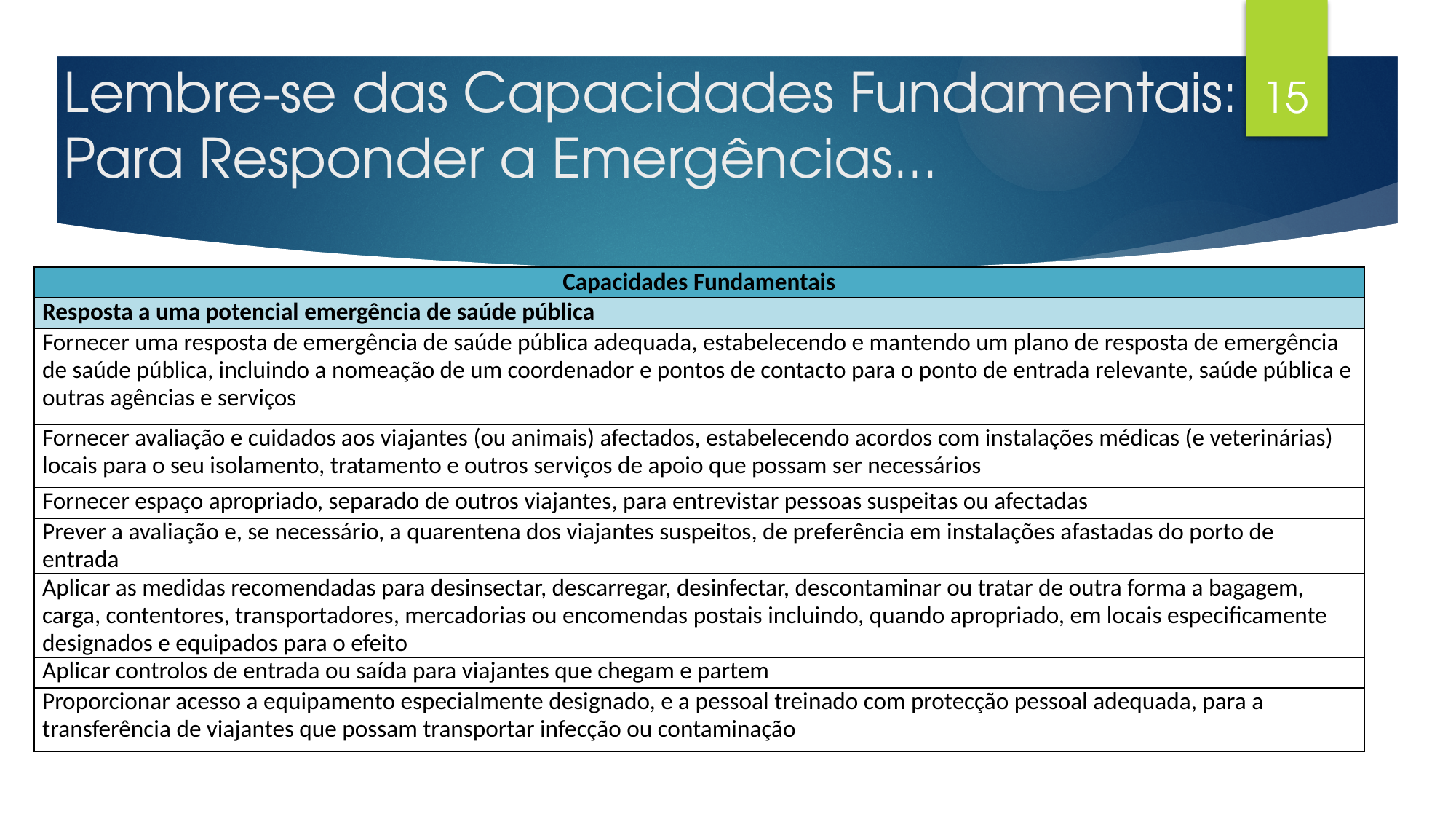

15
# Lembre-se das Capacidades Fundamentais: Para Responder a Emergências...
| Capacidades Fundamentais |
| --- |
| Resposta a uma potencial emergência de saúde pública |
| Fornecer uma resposta de emergência de saúde pública adequada, estabelecendo e mantendo um plano de resposta de emergência de saúde pública, incluindo a nomeação de um coordenador e pontos de contacto para o ponto de entrada relevante, saúde pública e outras agências e serviços |
| Fornecer avaliação e cuidados aos viajantes (ou animais) afectados, estabelecendo acordos com instalações médicas (e veterinárias) locais para o seu isolamento, tratamento e outros serviços de apoio que possam ser necessários |
| Fornecer espaço apropriado, separado de outros viajantes, para entrevistar pessoas suspeitas ou afectadas |
| Prever a avaliação e, se necessário, a quarentena dos viajantes suspeitos, de preferência em instalações afastadas do porto de entrada |
| Aplicar as medidas recomendadas para desinsectar, descarregar, desinfectar, descontaminar ou tratar de outra forma a bagagem, carga, contentores, transportadores, mercadorias ou encomendas postais incluindo, quando apropriado, em locais especificamente designados e equipados para o efeito |
| Aplicar controlos de entrada ou saída para viajantes que chegam e partem |
| Proporcionar acesso a equipamento especialmente designado, e a pessoal treinado com protecção pessoal adequada, para a transferência de viajantes que possam transportar infecção ou contaminação |